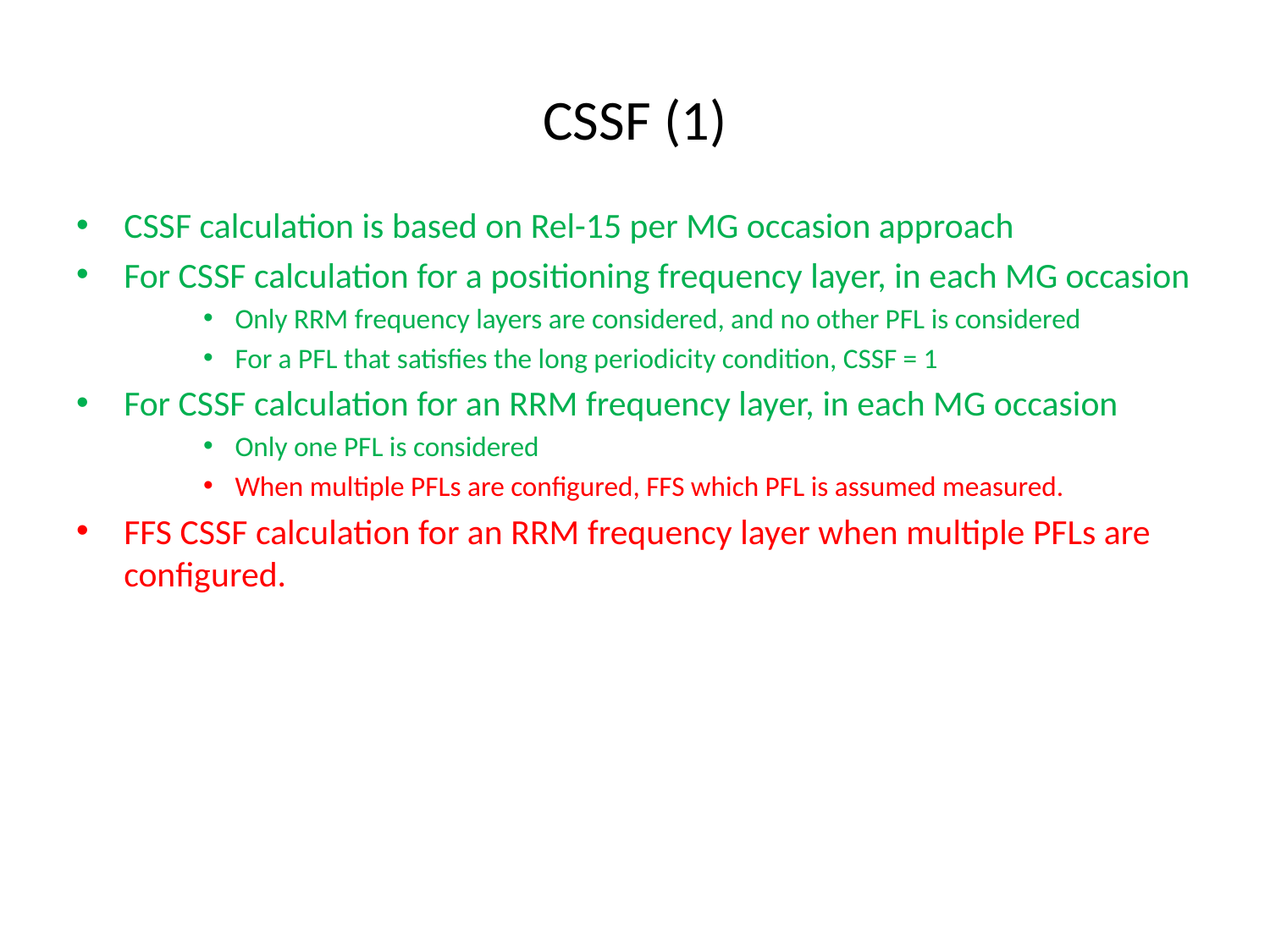

# CSSF (1)
CSSF calculation is based on Rel-15 per MG occasion approach
For CSSF calculation for a positioning frequency layer, in each MG occasion
Only RRM frequency layers are considered, and no other PFL is considered
For a PFL that satisfies the long periodicity condition, CSSF = 1
For CSSF calculation for an RRM frequency layer, in each MG occasion
Only one PFL is considered
When multiple PFLs are configured, FFS which PFL is assumed measured.
FFS CSSF calculation for an RRM frequency layer when multiple PFLs are configured.